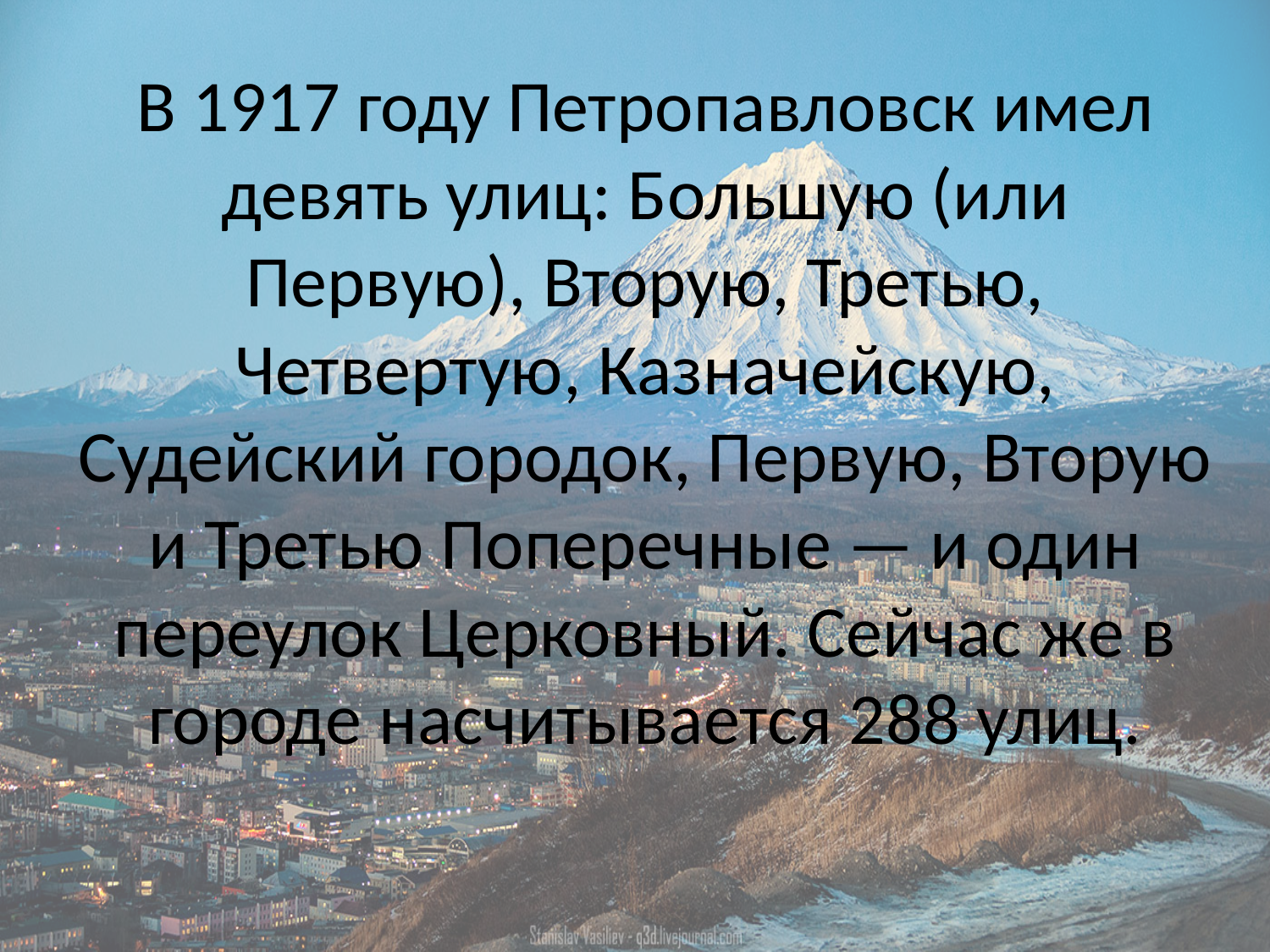

# В 1917 году Петропавловск имел девять улиц: Большую (или Первую), Вторую, Третью, Четвертую, Казначейскую, Судейский городок, Первую, Вторую и Третью Поперечные — и один переулок Церковный. Сейчас же в городе насчитывается 288 улиц.